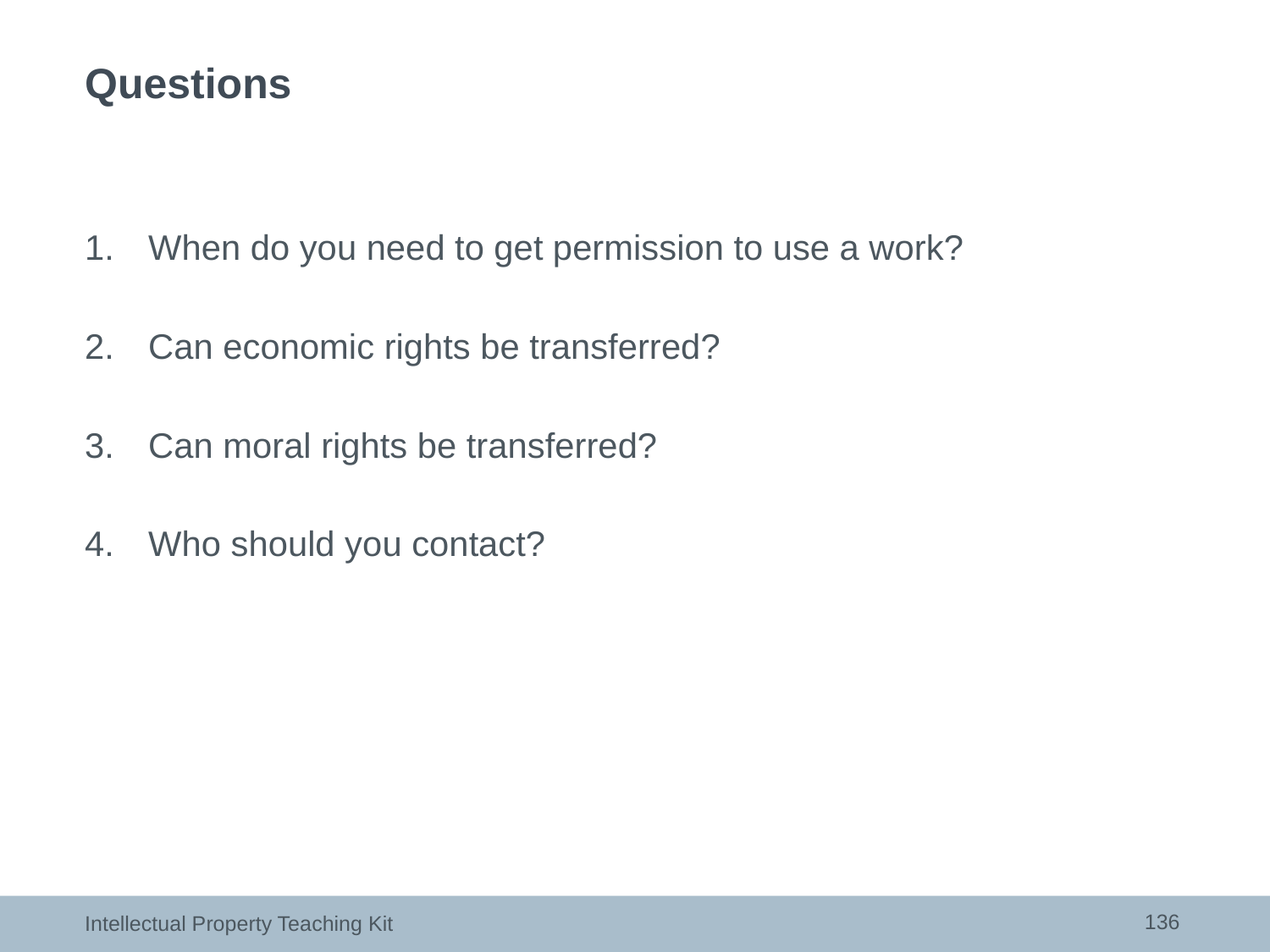

# Questions
When do you need to get permission to use a work?

Can economic rights be transferred?

Can moral rights be transferred?

Who should you contact?

136
Intellectual Property Teaching Kit